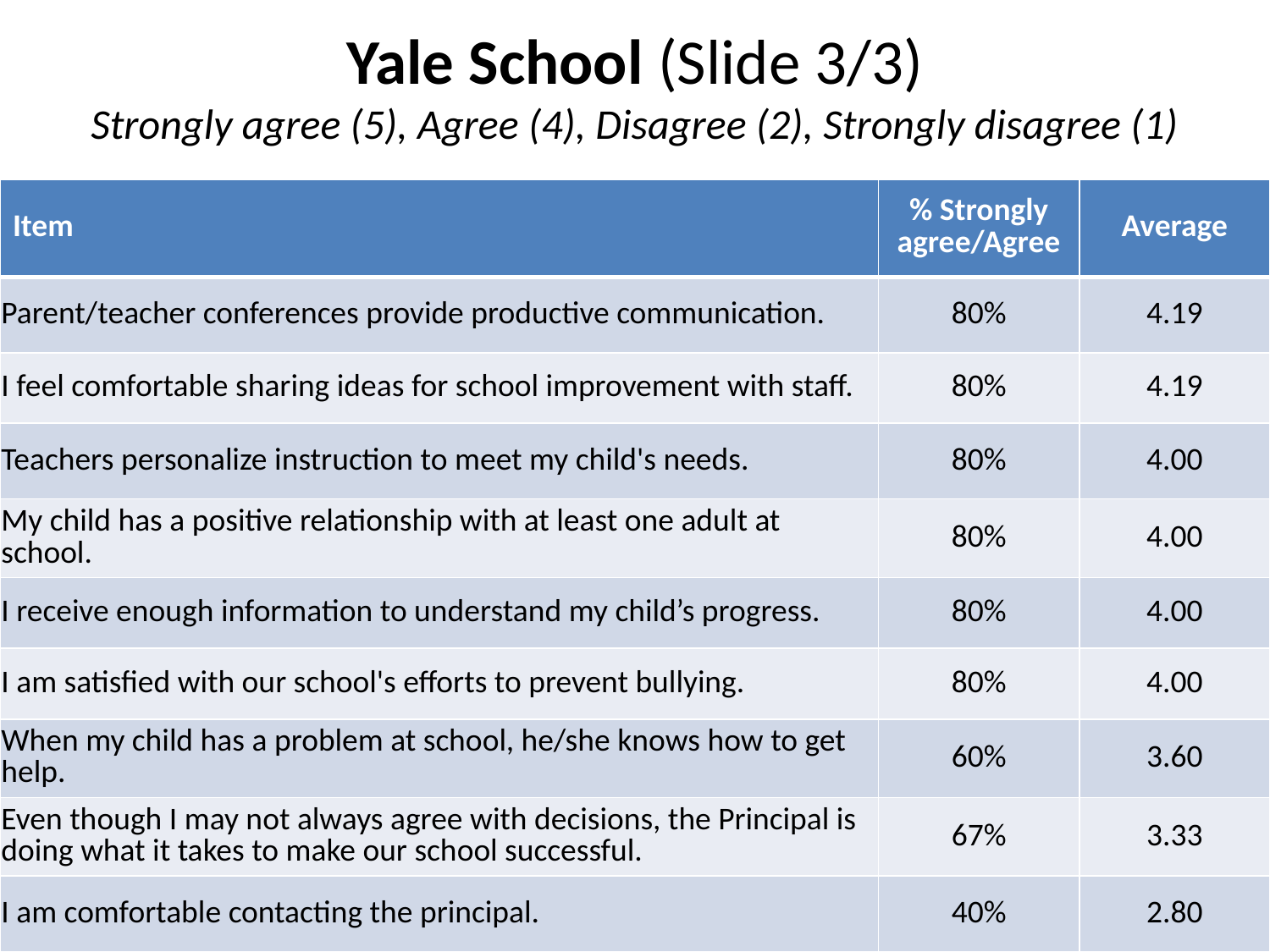

# Yale School (Slide 3/3) Strongly agree (5), Agree (4), Disagree (2), Strongly disagree (1)
| Item | % Strongly agree/Agree | Average |
| --- | --- | --- |
| Parent/teacher conferences provide productive communication. | 80% | 4.19 |
| I feel comfortable sharing ideas for school improvement with staff. | 80% | 4.19 |
| Teachers personalize instruction to meet my child's needs. | 80% | 4.00 |
| My child has a positive relationship with at least one adult at school. | 80% | 4.00 |
| I receive enough information to understand my child’s progress. | 80% | 4.00 |
| I am satisfied with our school's efforts to prevent bullying. | 80% | 4.00 |
| When my child has a problem at school, he/she knows how to get help. | 60% | 3.60 |
| Even though I may not always agree with decisions, the Principal is doing what it takes to make our school successful. | 67% | 3.33 |
| I am comfortable contacting the principal. | 40% | 2.80 |